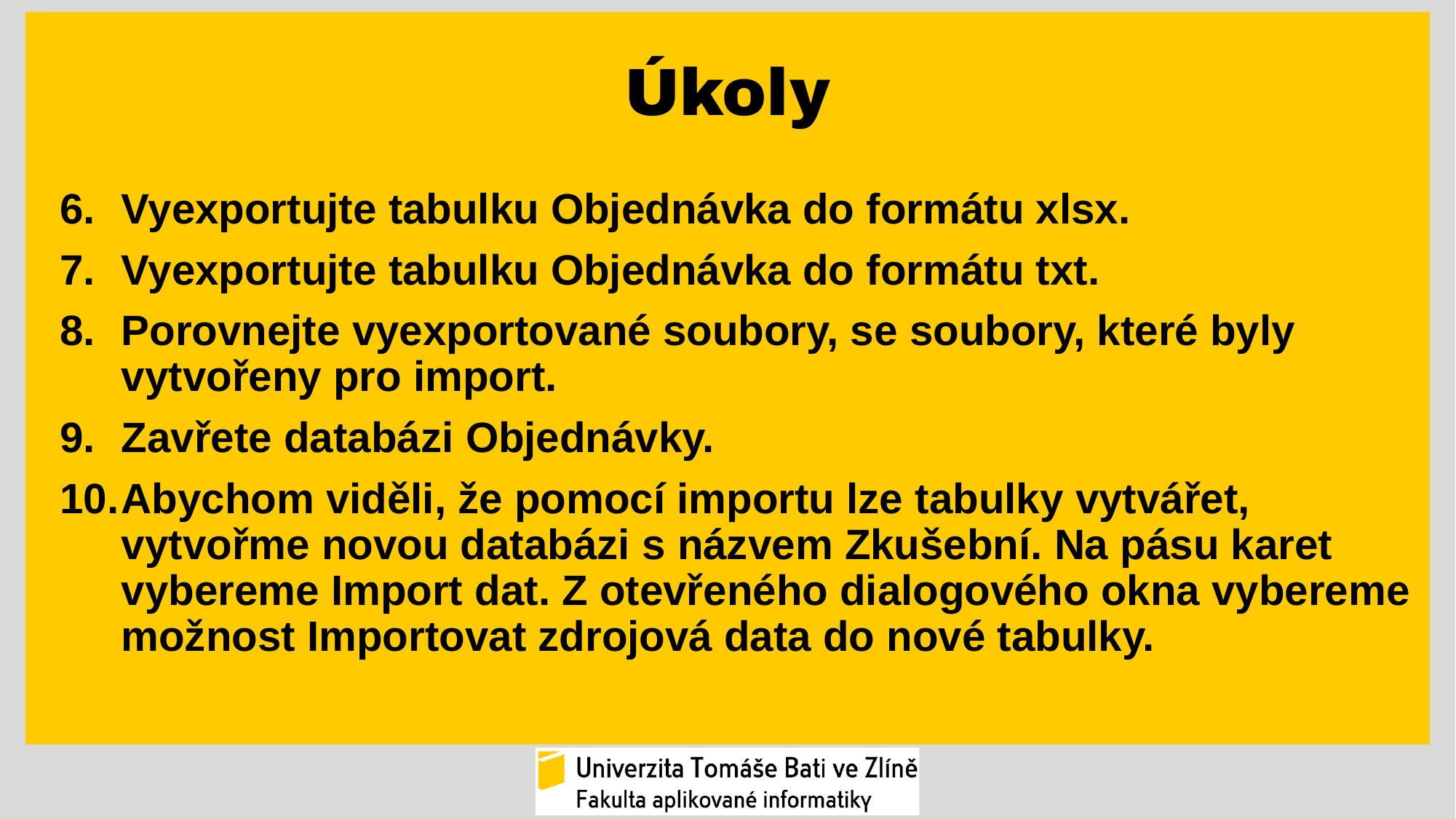

# Úkoly
Vyexportujte tabulku Objednávka do formátu xlsx.
Vyexportujte tabulku Objednávka do formátu txt.
Porovnejte vyexportované soubory, se soubory, které byly vytvořeny pro import.
Zavřete databázi Objednávky.
Abychom viděli, že pomocí importu lze tabulky vytvářet, vytvořme novou databázi s názvem Zkušební. Na pásu karet vybereme Import dat. Z otevřeného dialogového okna vybereme možnost Importovat zdrojová data do nové tabulky.